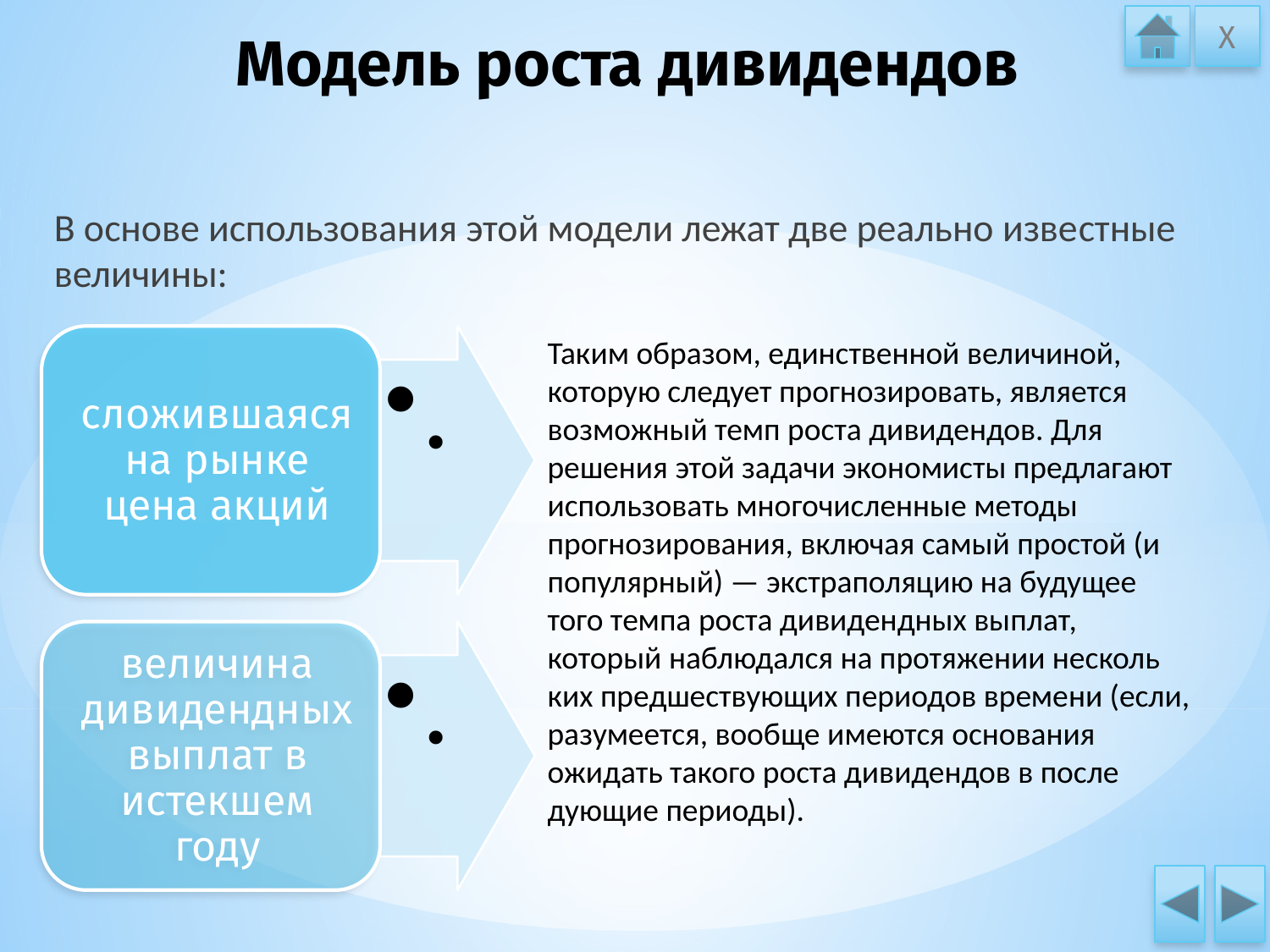

Х

# Модель роста дивидендов
В основе использования этой модели лежат две реально изве­стные величины:

.
сложившаяся на рынке цена акций
.
величина дивидендных выплат в истекшем году
Таким образом, единственной величиной, которую следует прогнозировать, является возможный темп роста дивидендов. Для решения этой задачи экономисты предлагают использовать мно­гочисленные методы прогнозирования, включая самый простой (и популярный) — экстраполяцию на будущее того темпа роста дивидендных выплат, который наблюдался на протяжении несколь­ких предшествующих периодов времени (если, разумеется, вооб­ще имеются основания ожидать такого роста дивидендов в после­дующие периоды).